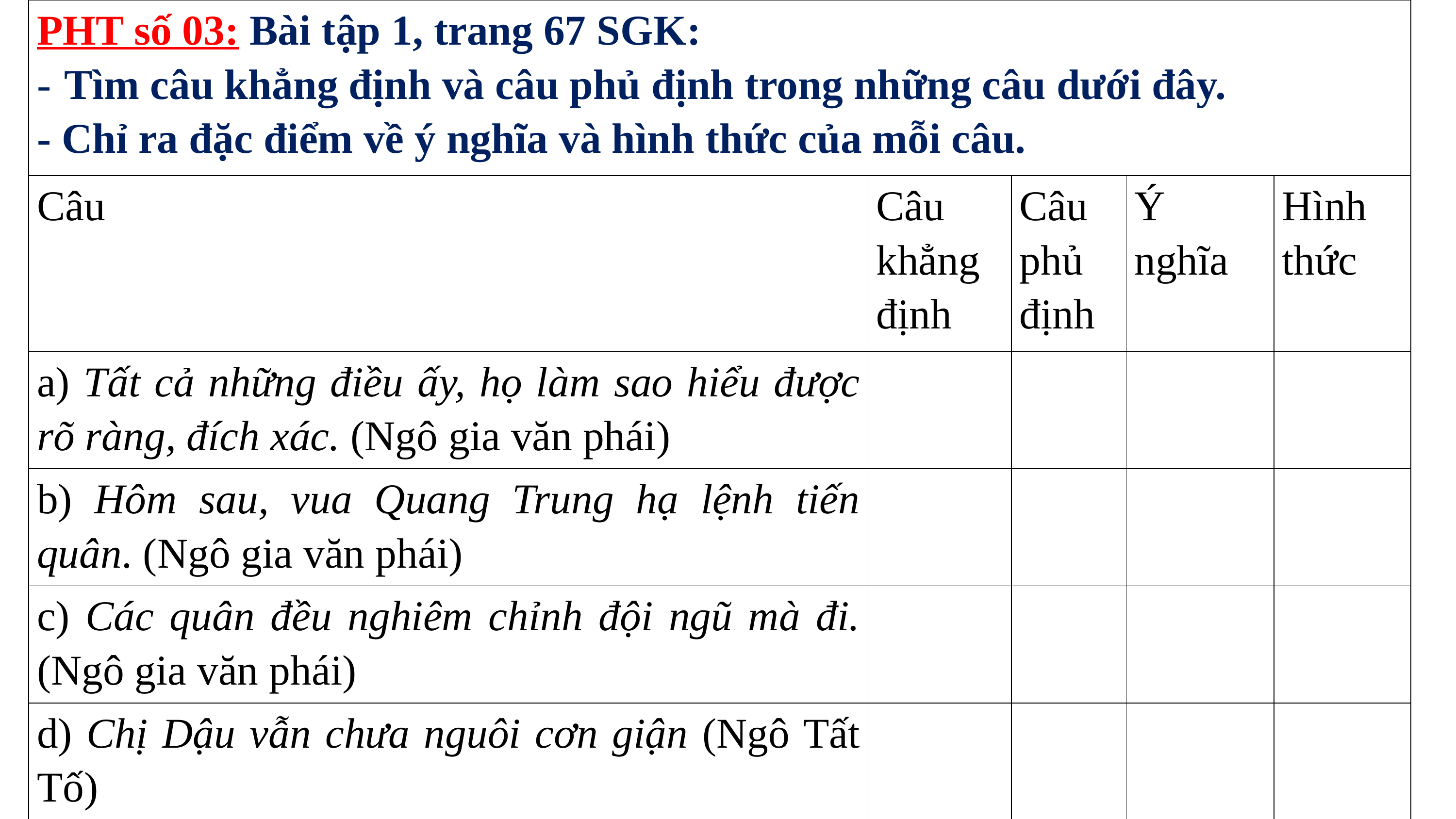

| PHT số 03: Bài tập 1, trang 67 SGK: Tìm câu khẳng định và câu phủ định trong những câu dưới đây. - Chỉ ra đặc điểm về ý nghĩa và hình thức của mỗi câu. |  |  |  |  |
| --- | --- | --- | --- | --- |
| Câu | Câu khẳng định | Câu phủ định | Ý nghĩa | Hình thức |
| a) Tất cả những điều ấy, họ làm sao hiểu được rõ ràng, đích xác. (Ngô gia văn phái) |  |  |  |  |
| b) Hôm sau, vua Quang Trung hạ lệnh tiến quân. (Ngô gia văn phái) |  |  |  |  |
| c) Các quân đều nghiêm chỉnh đội ngũ mà đi. (Ngô gia văn phái) |  |  |  |  |
| d) Chị Dậu vẫn chưa nguôi cơn giận (Ngô Tất Tố) |  |  |  |  |
|  |  |  |  |  |